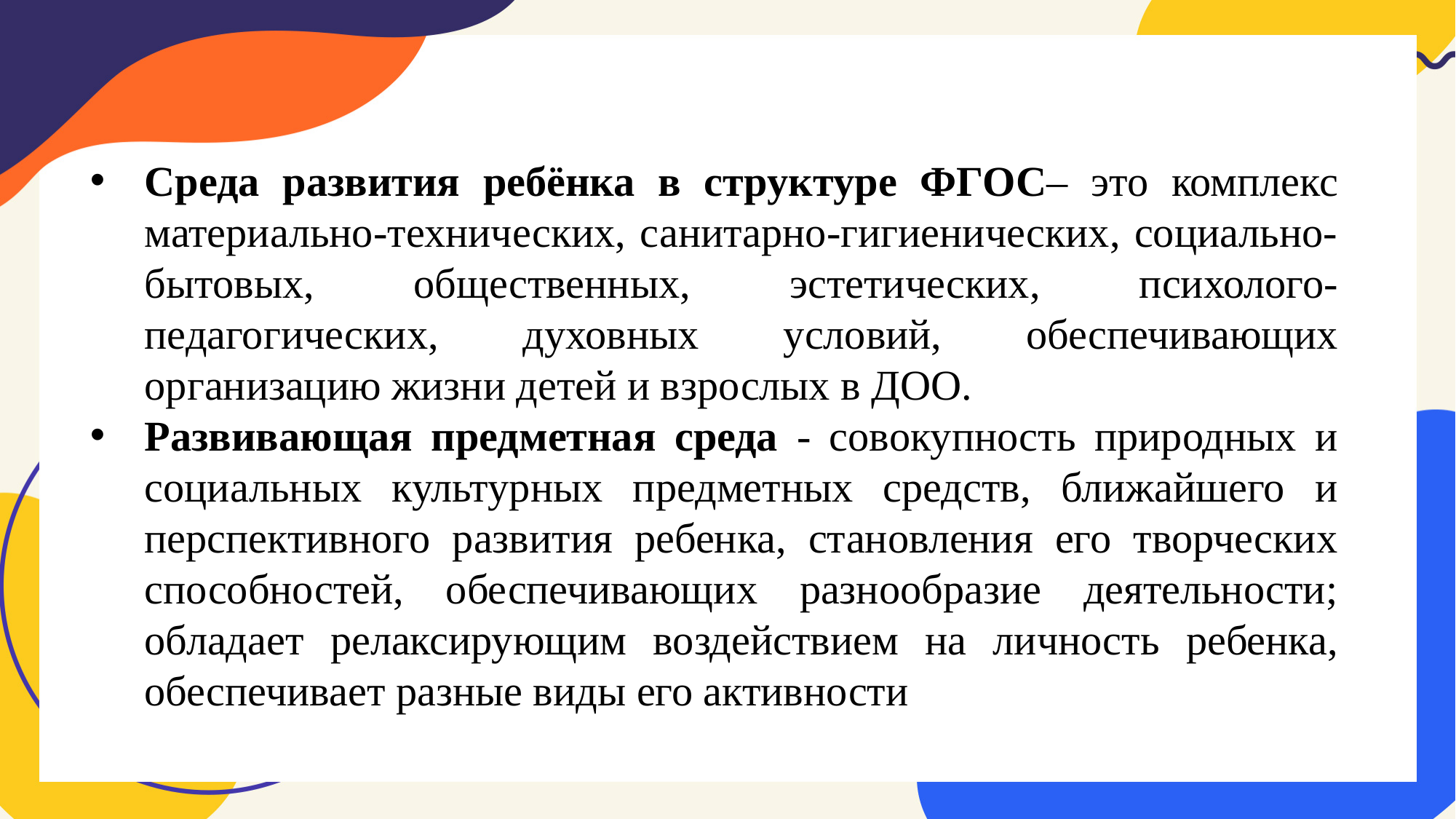

Среда развития ребёнка в структуре ФГОС– это комплекс материально-технических, санитарно-гигиенических, социально- бытовых, общественных, эстетических, психолого-педагогических, духовных условий, обеспечивающих организацию жизни детей и взрослых в ДОО.
Развивающая предметная среда - совокупность природных и социальных культурных предметных средств, ближайшего и перспективного развития ребенка, становления его творческих способностей, обеспечивающих разнообразие деятельности; обладает релаксирующим воздействием на личность ребенка, обеспечивает разные виды его активности